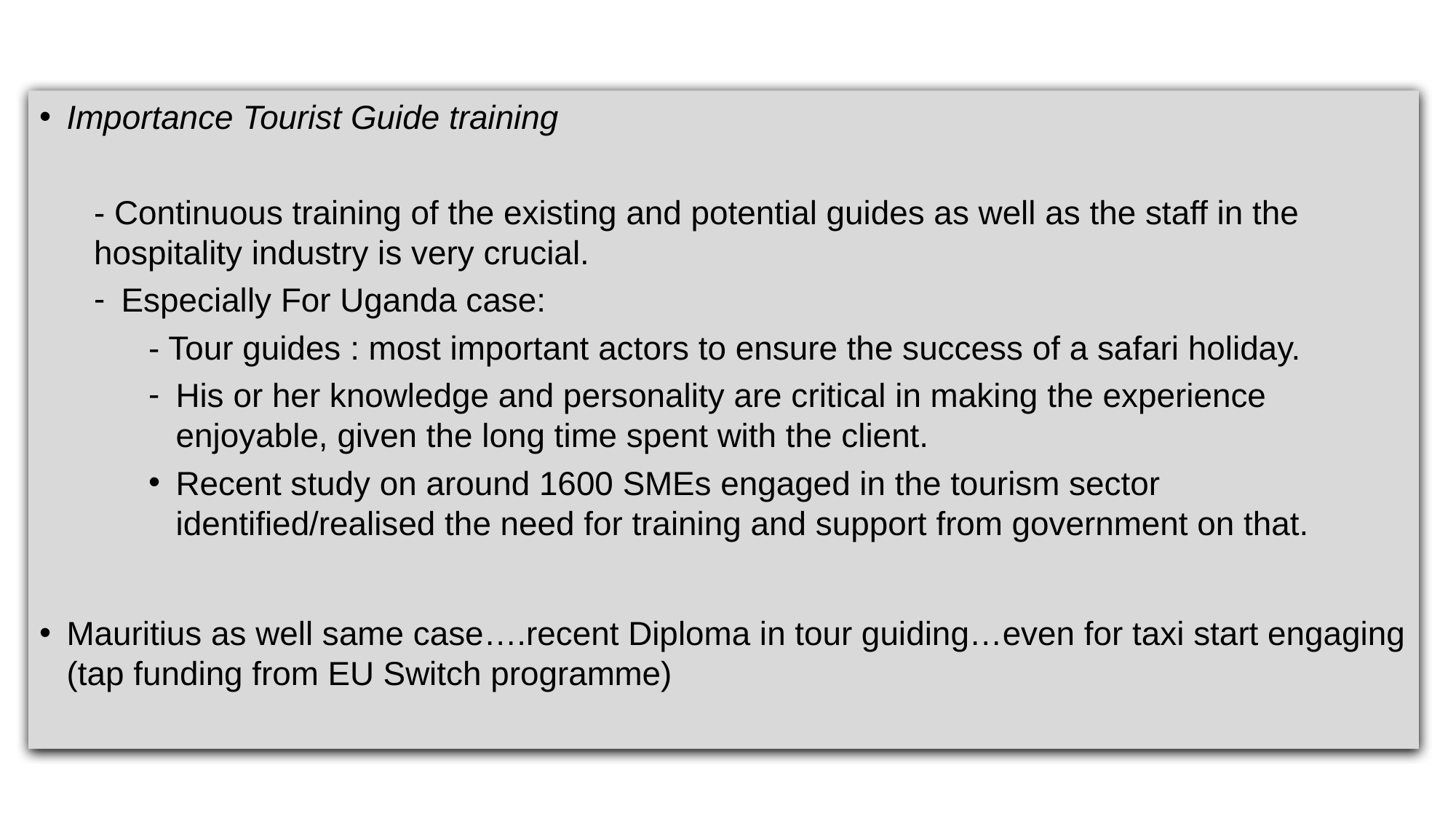

Importance Tourist Guide training

- Continuous training of the existing and potential guides as well as the staff in the hospitality industry is very crucial.
Especially For Uganda case:
- Tour guides : most important actors to ensure the success of a safari holiday.
His or her knowledge and personality are critical in making the experience enjoyable, given the long time spent with the client.
Recent study on around 1600 SMEs engaged in the tourism sector identified/realised the need for training and support from government on that.

Mauritius as well same case….recent Diploma in tour guiding…even for taxi start engaging (tap funding from EU Switch programme)